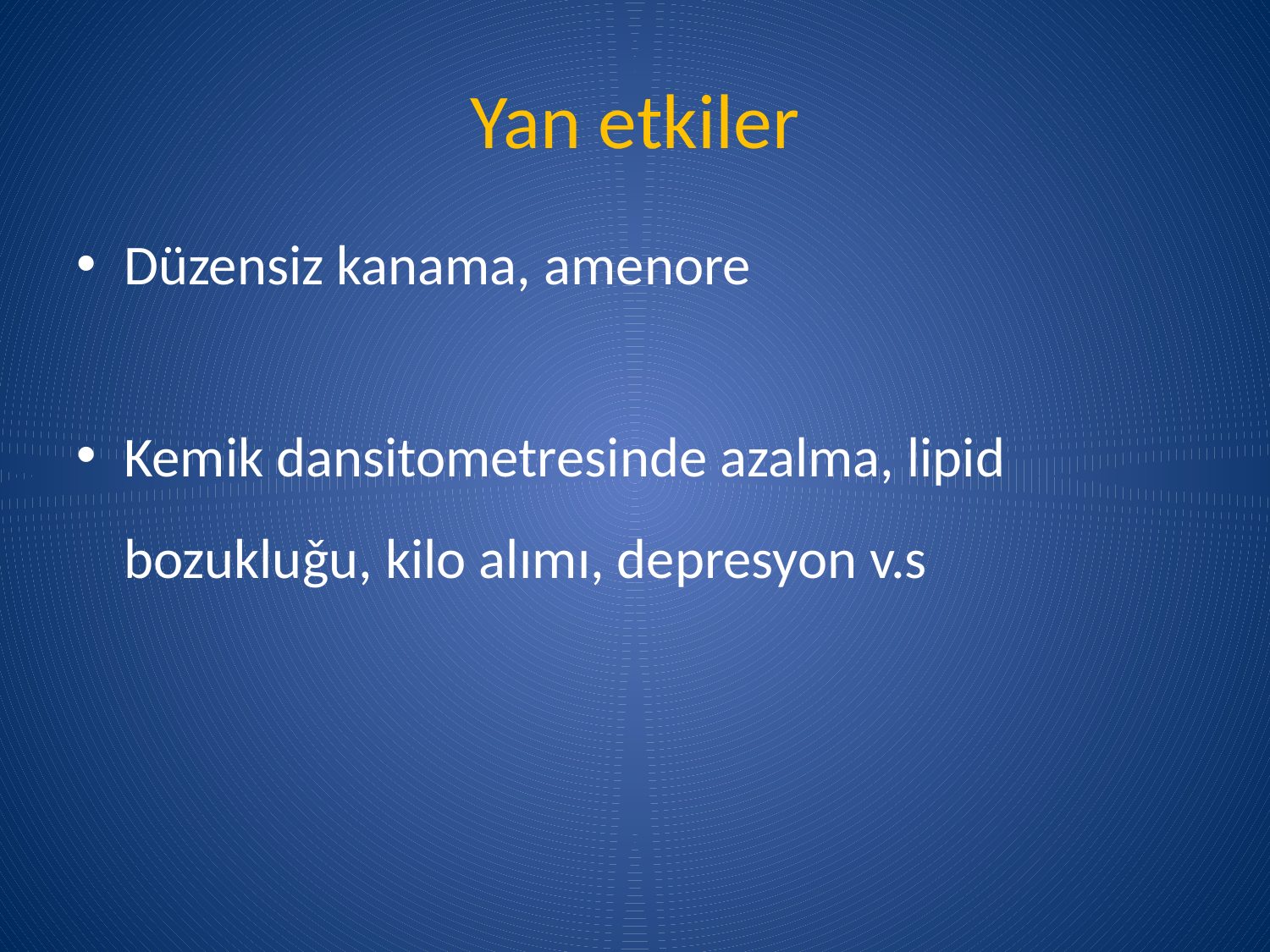

# Yan etkiler
Düzensiz kanama, amenore

Kemik dansitometresinde azalma, lipid bozukluǧu, kilo alımı, depresyon v.s